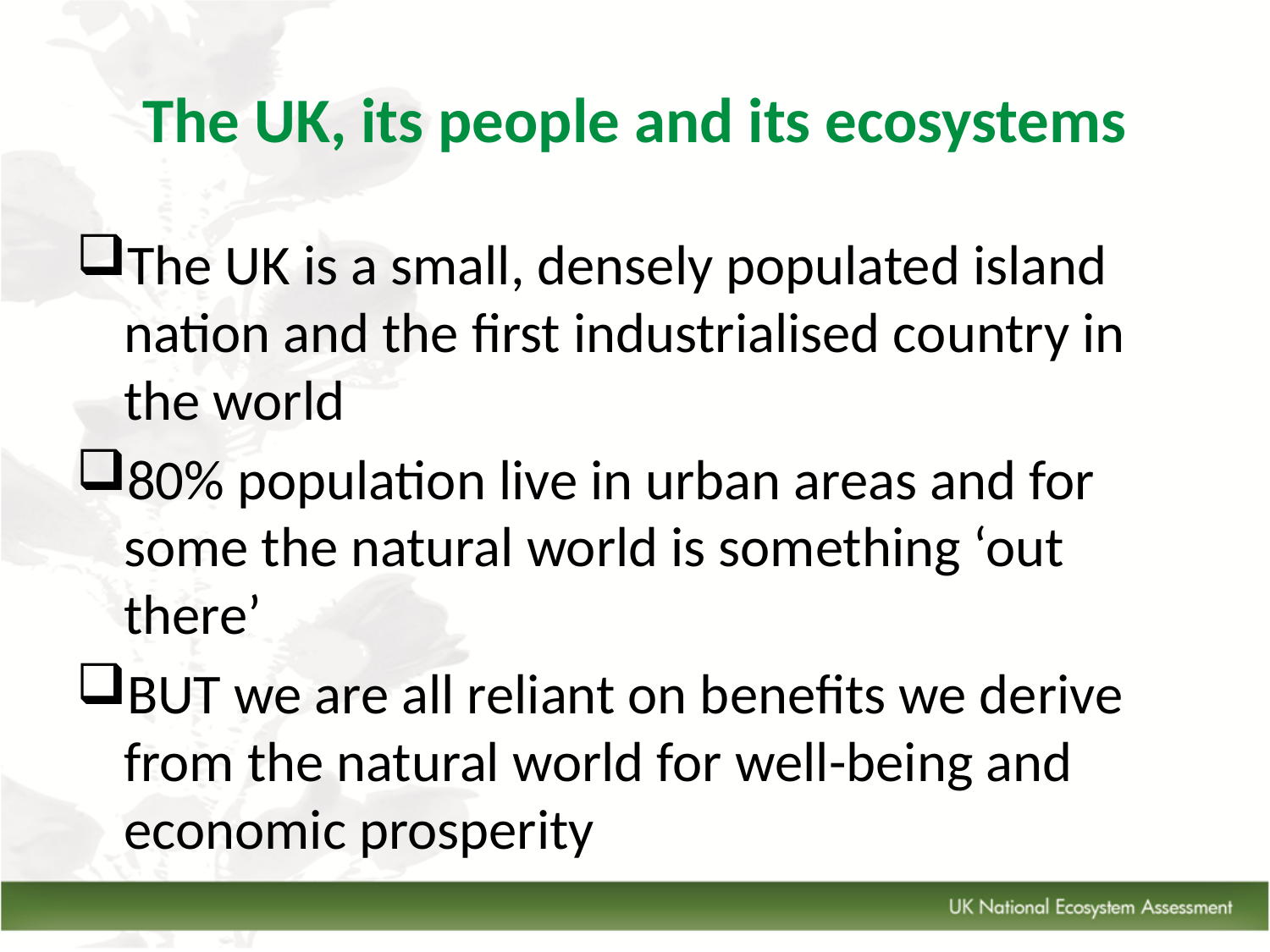

# The UK, its people and its ecosystems
The UK is a small, densely populated island nation and the first industrialised country in the world
80% population live in urban areas and for some the natural world is something ‘out there’
BUT we are all reliant on benefits we derive from the natural world for well-being and economic prosperity